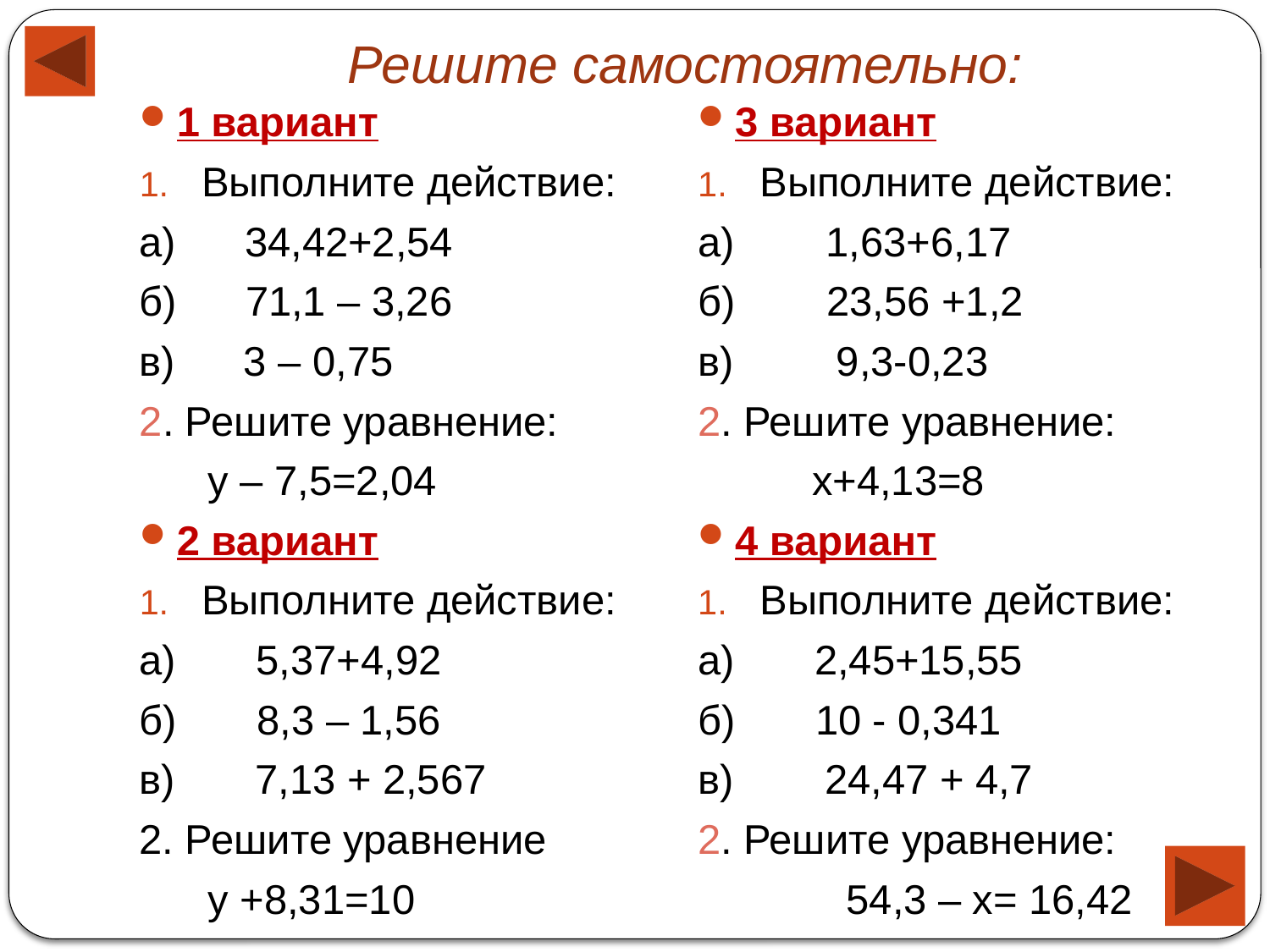

# Решите самостоятельно:

1 вариант
Выполните действие:
а)      34,42+2,54
б)      71,1 – 3,26
в)      3 – 0,75
2. Решите уравнение:
      у – 7,5=2,04
2 вариант
Выполните действие:
а)       5,37+4,92
б)       8,3 – 1,56
в)       7,13 + 2,567
2. Решите уравнение
      у +8,31=10

3 вариант
Выполните действие:
а)        1,63+6,17
б)        23,56 +1,2
в)         9,3-0,23
2. Решите уравнение:
          х+4,13=8
4 вариант
Выполните действие:
а)       2,45+15,55
б)       10 - 0,341
в)        24,47 + 4,7
2. Решите уравнение:
             54,3 – х= 16,42